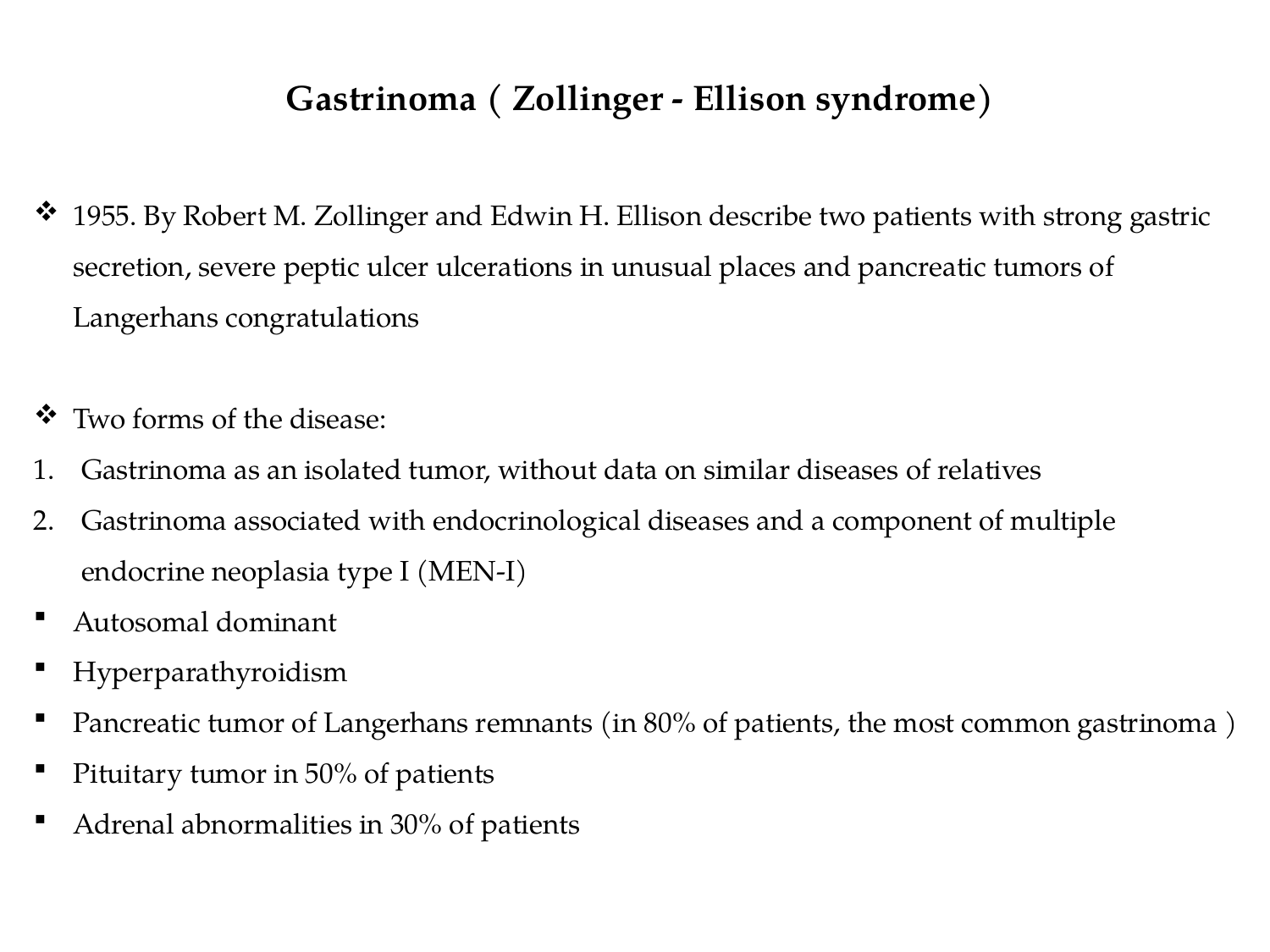

Gastrinoma ( Zollinger - Ellison syndrome)

1955. By Robert M. Zollinger and Edwin H. Ellison describe two patients with strong gastric secretion, severe peptic ulcer ulcerations in unusual places and pancreatic tumors of Langerhans congratulations

Two forms of the disease:
Gastrinoma as an isolated tumor, without data on similar diseases of relatives
Gastrinoma associated with endocrinological diseases and a component of multiple endocrine neoplasia type I (MEN-I)
Autosomal dominant
Hyperparathyroidism
Pancreatic tumor of Langerhans remnants (in 80% of patients, the most common gastrinoma )
Pituitary tumor in 50% of patients
Adrenal abnormalities in 30% of patients